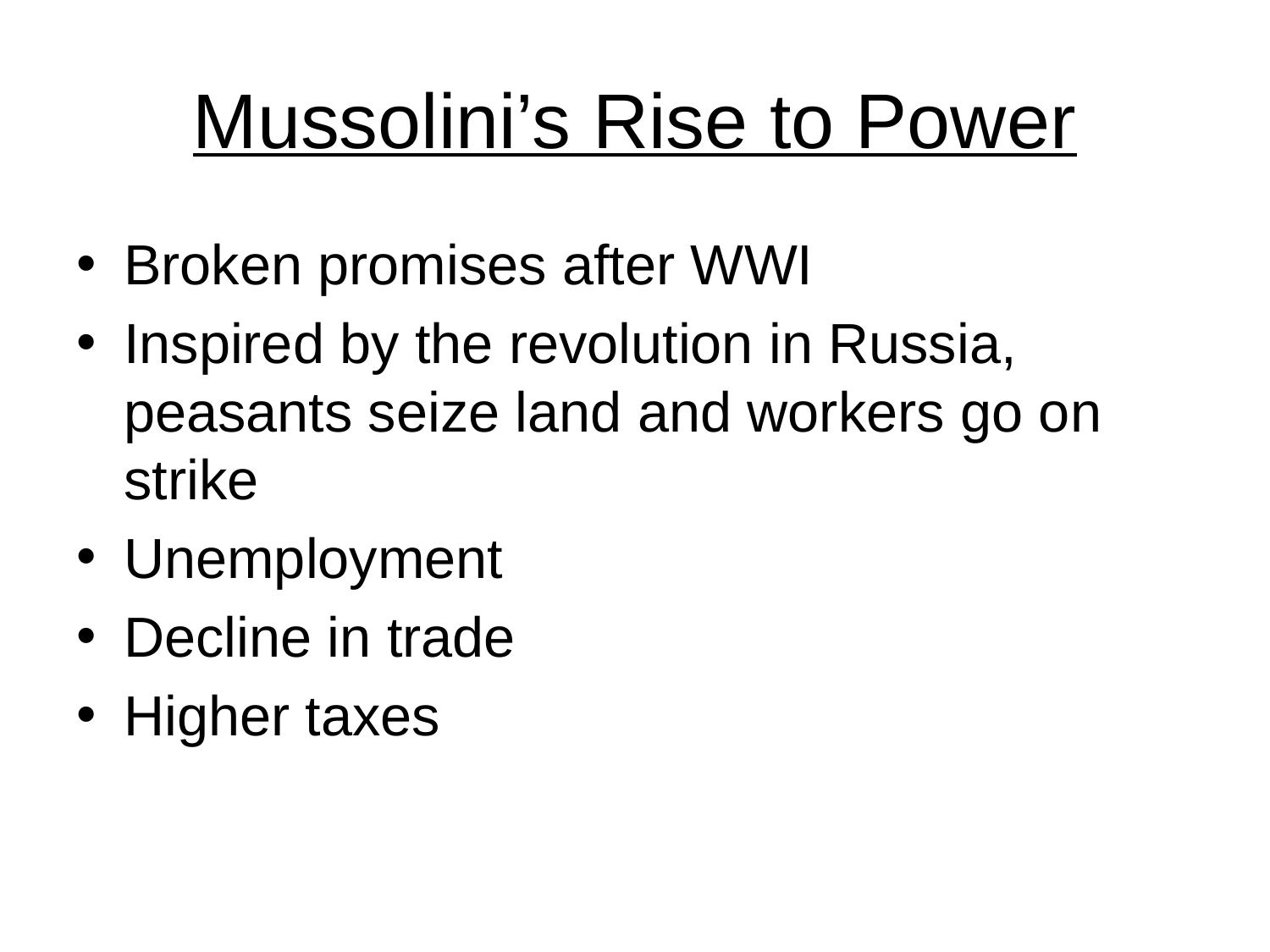

# Mussolini’s Rise to Power
Broken promises after WWI
Inspired by the revolution in Russia, peasants seize land and workers go on strike
Unemployment
Decline in trade
Higher taxes